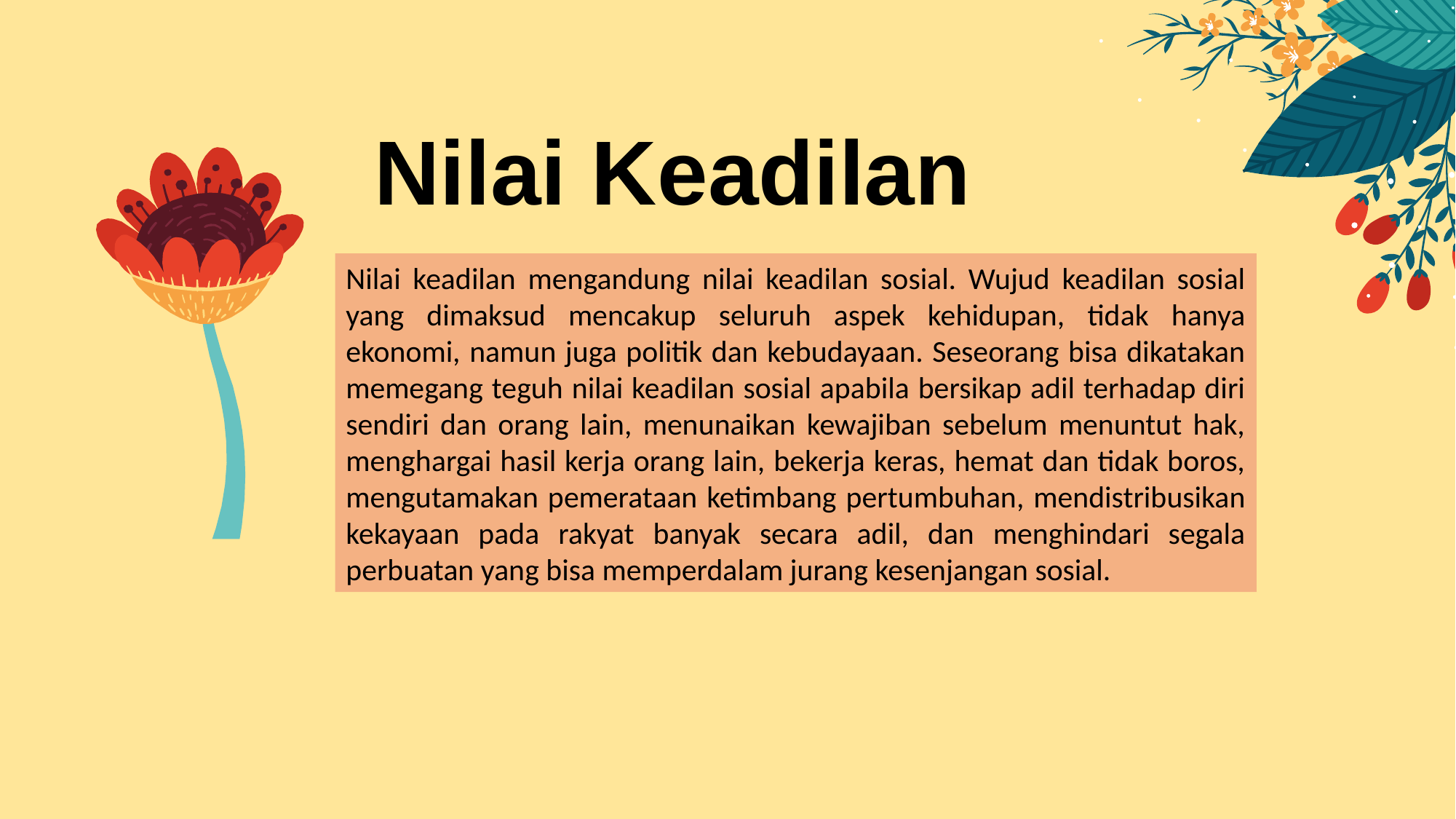

# Nilai Keadilan

Nilai keadilan mengandung nilai keadilan sosial. Wujud keadilan sosial yang dimaksud mencakup seluruh aspek kehidupan, tidak hanya ekonomi, namun juga politik dan kebudayaan. Seseorang bisa dikatakan memegang teguh nilai keadilan sosial apabila bersikap adil terhadap diri sendiri dan orang lain, menunaikan kewajiban sebelum menuntut hak, menghargai hasil kerja orang lain, bekerja keras, hemat dan tidak boros, mengutamakan pemerataan ketimbang pertumbuhan, mendistribusikan kekayaan pada rakyat banyak secara adil, dan menghindari segala perbuatan yang bisa memperdalam jurang kesenjangan sosial.